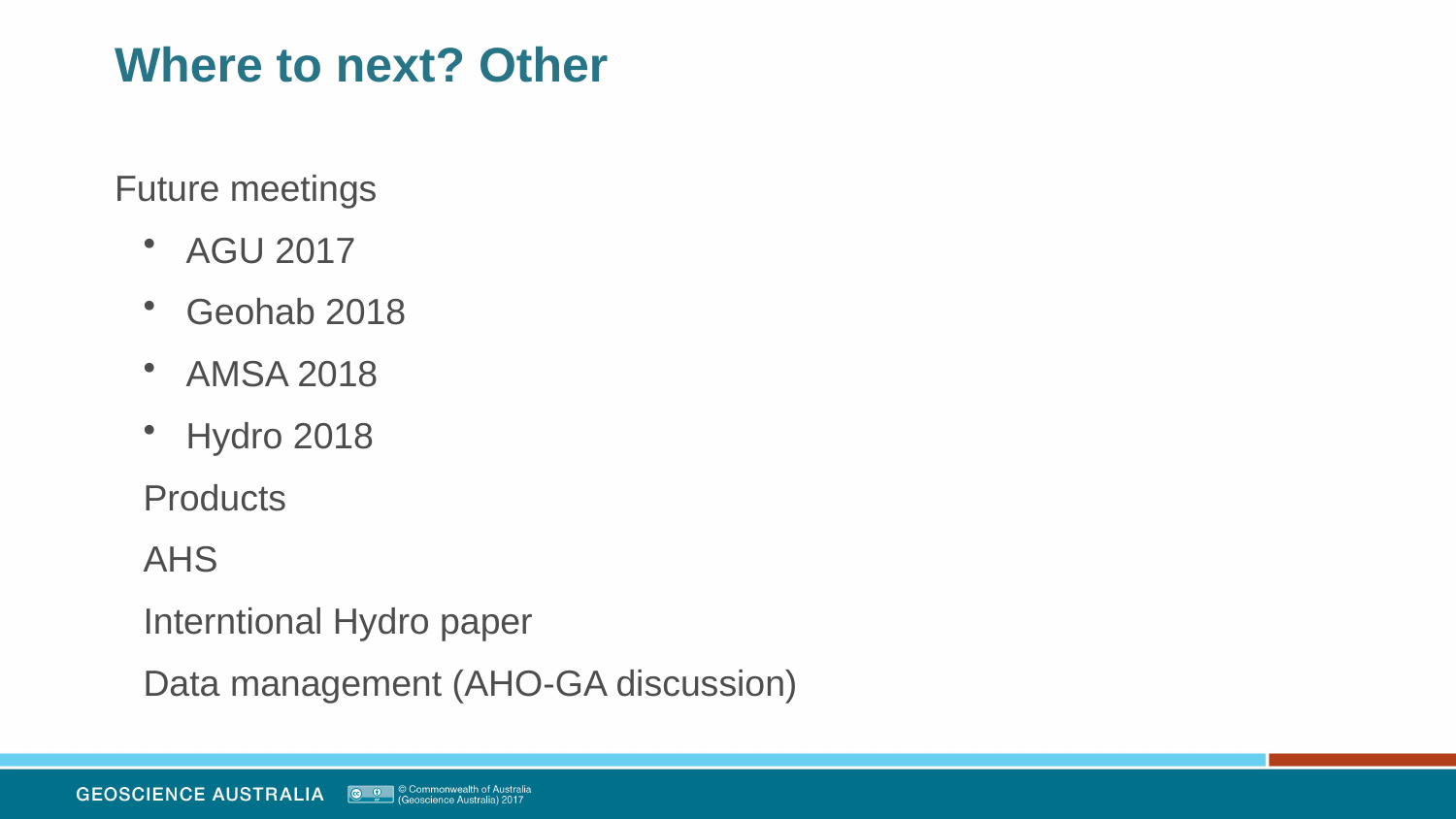

# Where to next? Other
Future meetings
AGU 2017
Geohab 2018
AMSA 2018
Hydro 2018
Products
AHS
Interntional Hydro paper
Data management (AHO-GA discussion)